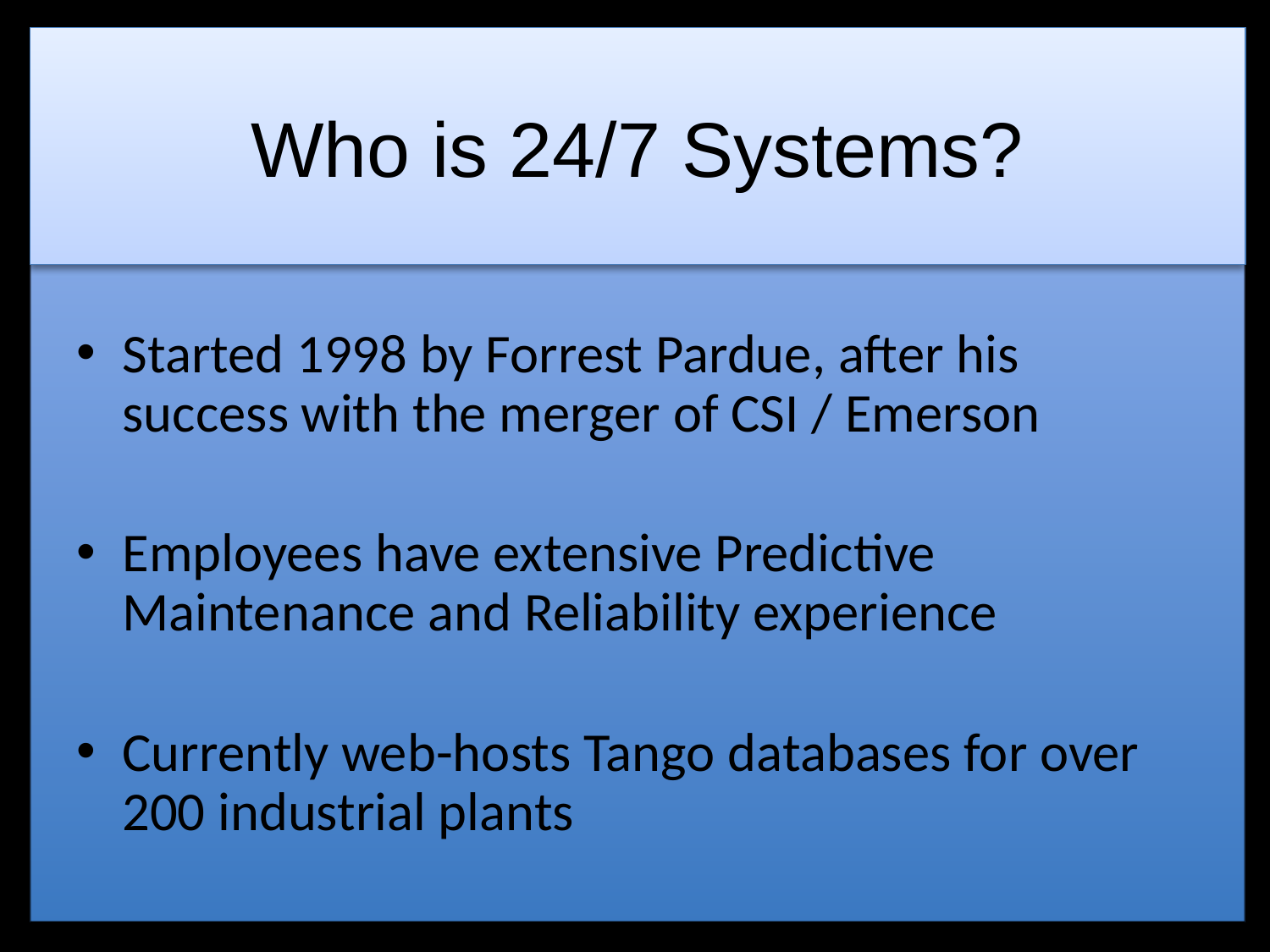

# Who is 24/7 Systems?
Started 1998 by Forrest Pardue, after his success with the merger of CSI / Emerson

Employees have extensive Predictive Maintenance and Reliability experience

Currently web-hosts Tango databases for over 200 industrial plants